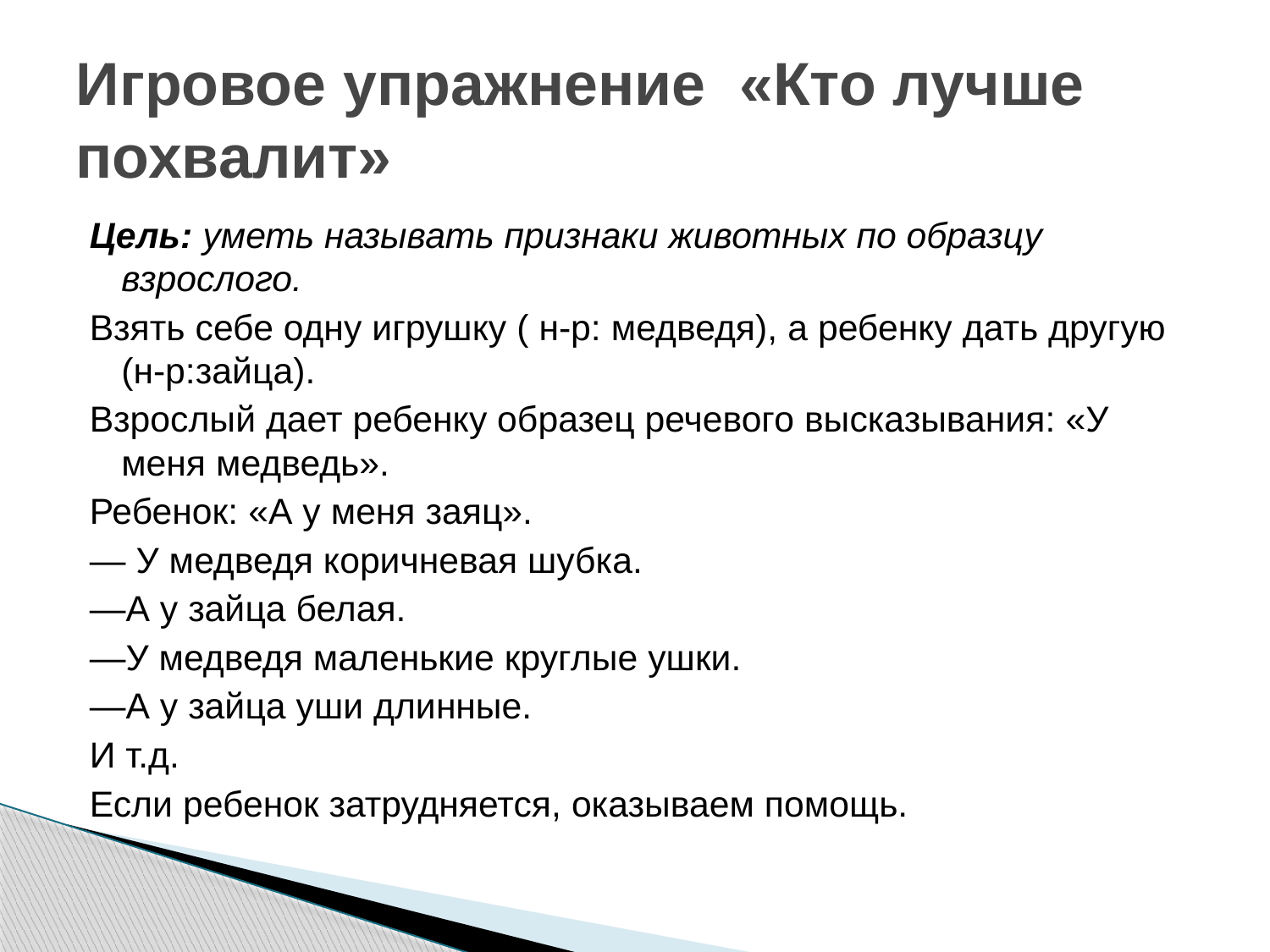

# Игровое упражнение  «Кто лучше похвалит»
Цель: уметь называть признаки животных по образцу взрослого.
Взять себе одну игрушку ( н-р: медведя), а ребенку дать другую (н-р:зайца).
Взрослый дает ребенку образец речевого высказывания: «У меня медведь».
Ребенок: «А у меня заяц».
— У медведя коричневая шубка.
—А у зайца белая.
—У медведя маленькие круглые ушки.
—А у зайца уши длинные.
И т.д.
Если ребенок затрудняется, оказываем помощь.